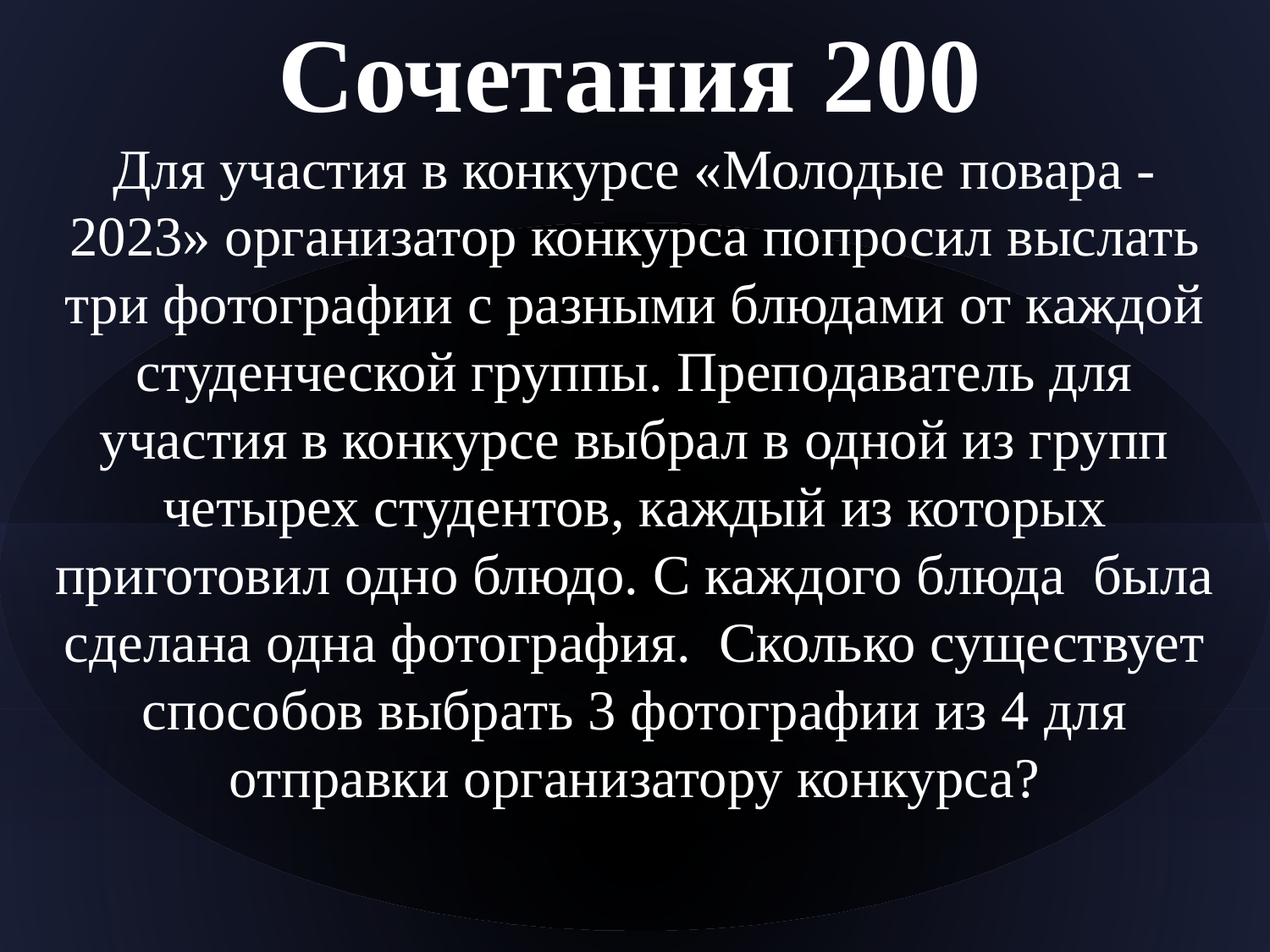

Сочетания 200
Для участия в конкурсе «Молодые повара - 2023» организатор конкурса попросил выслать три фотографии с разными блюдами от каждой студенческой группы. Преподаватель для участия в конкурсе выбрал в одной из групп четырех студентов, каждый из которых приготовил одно блюдо. С каждого блюда  была сделана одна фотография.  Сколько существует способов выбрать 3 фотографии из 4 для отправки организатору конкурса?